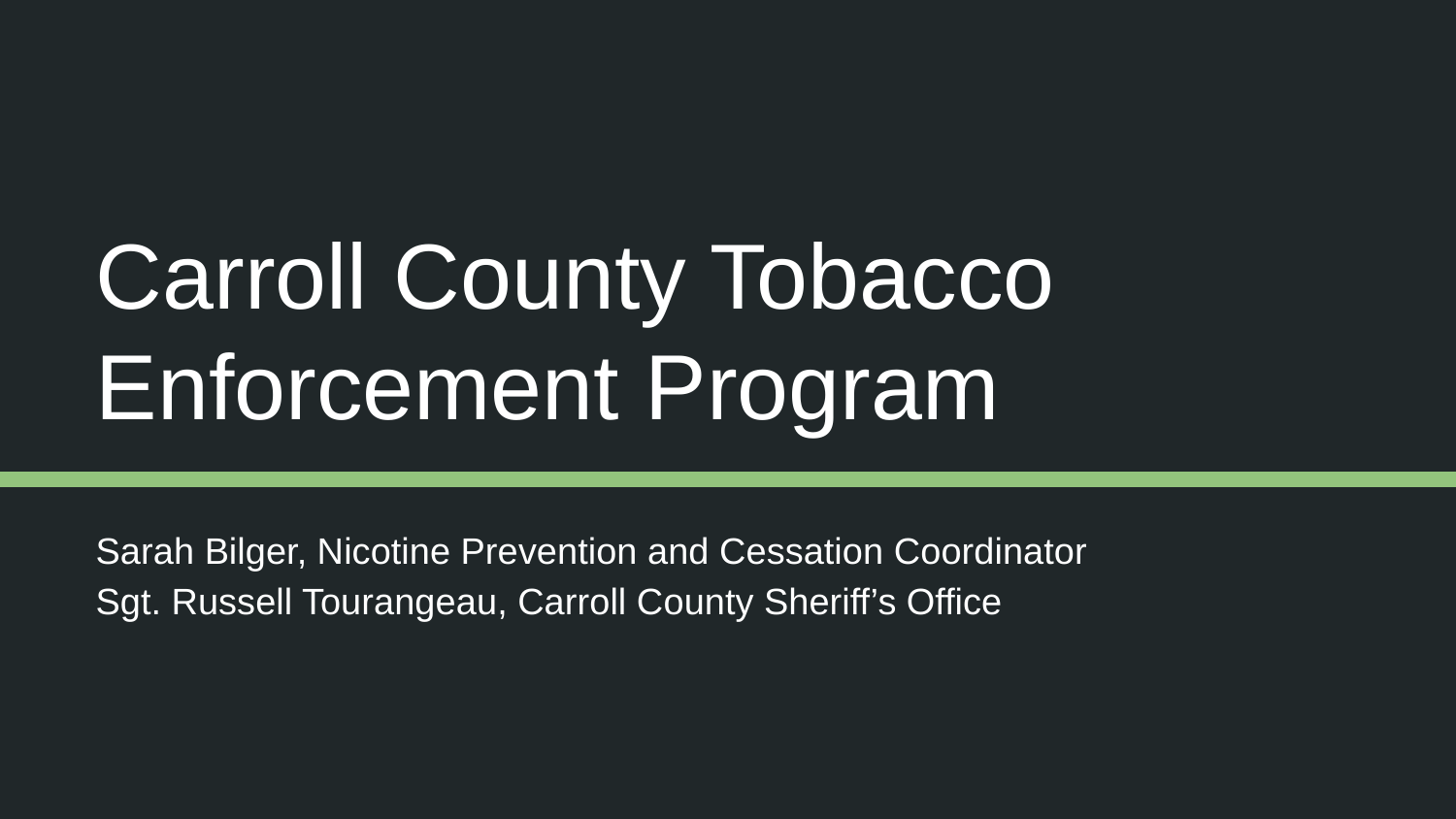

# Carroll County Tobacco Enforcement Program

Sarah Bilger, Nicotine Prevention and Cessation Coordinator
Sgt. Russell Tourangeau, Carroll County Sheriff’s Office